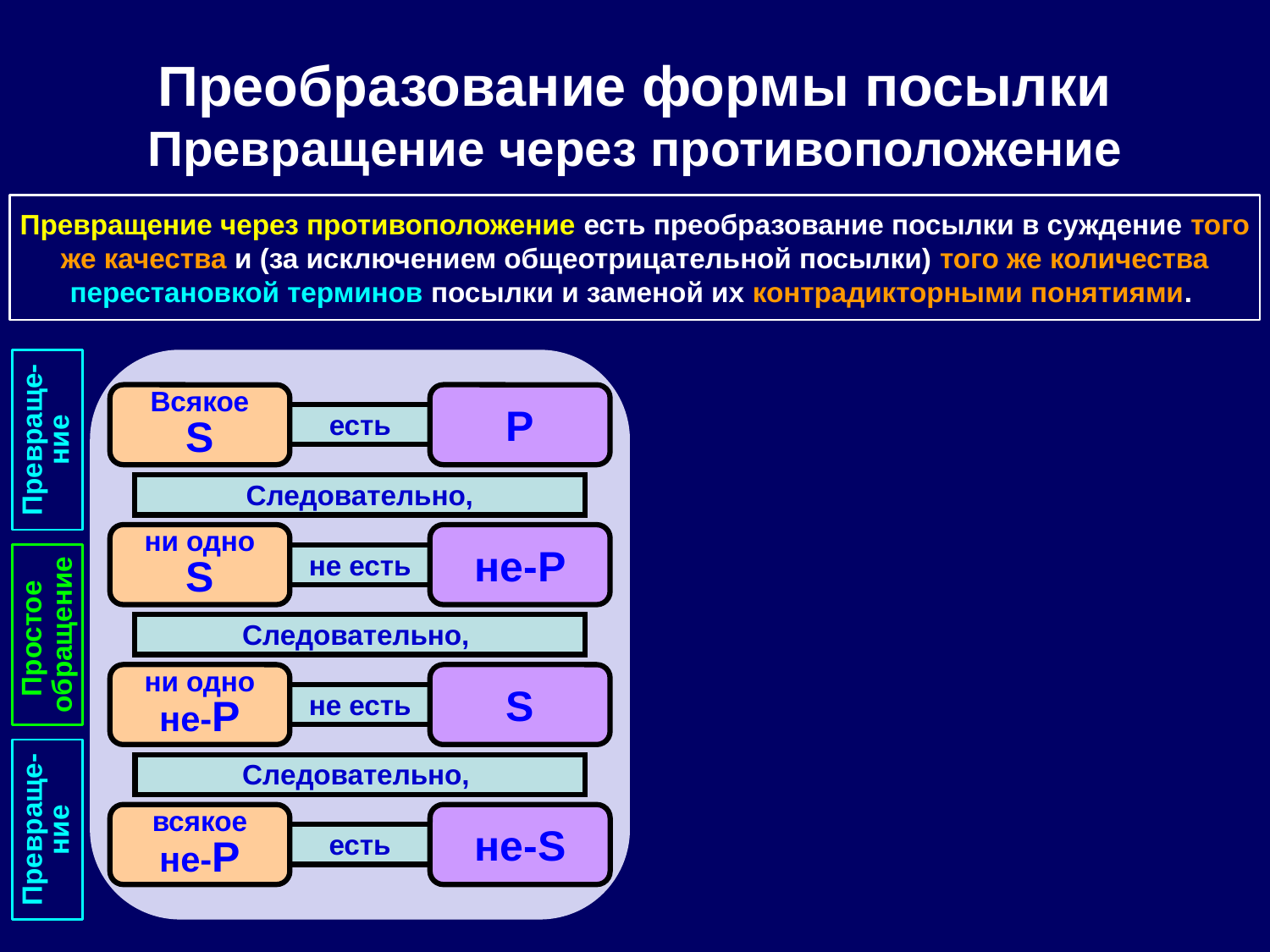

Преобразование формы посылки
Превращение через противоположение
Превращение через противоположение есть преобразование посылки в суждение того же качества и (за исключением общеотрицательной посылки) того же количества перестановкой терминов посылки и заменой их контрадикторными понятиями.

Всякое
S
P
Превраще-ние
есть
Следовательно,
ни одно
S
не-P
не есть
Простое
обращение
Следовательно,
ни одно
не-P
S
не есть
Следовательно,
Превраще-ние
всякое
не-P
не-S
есть